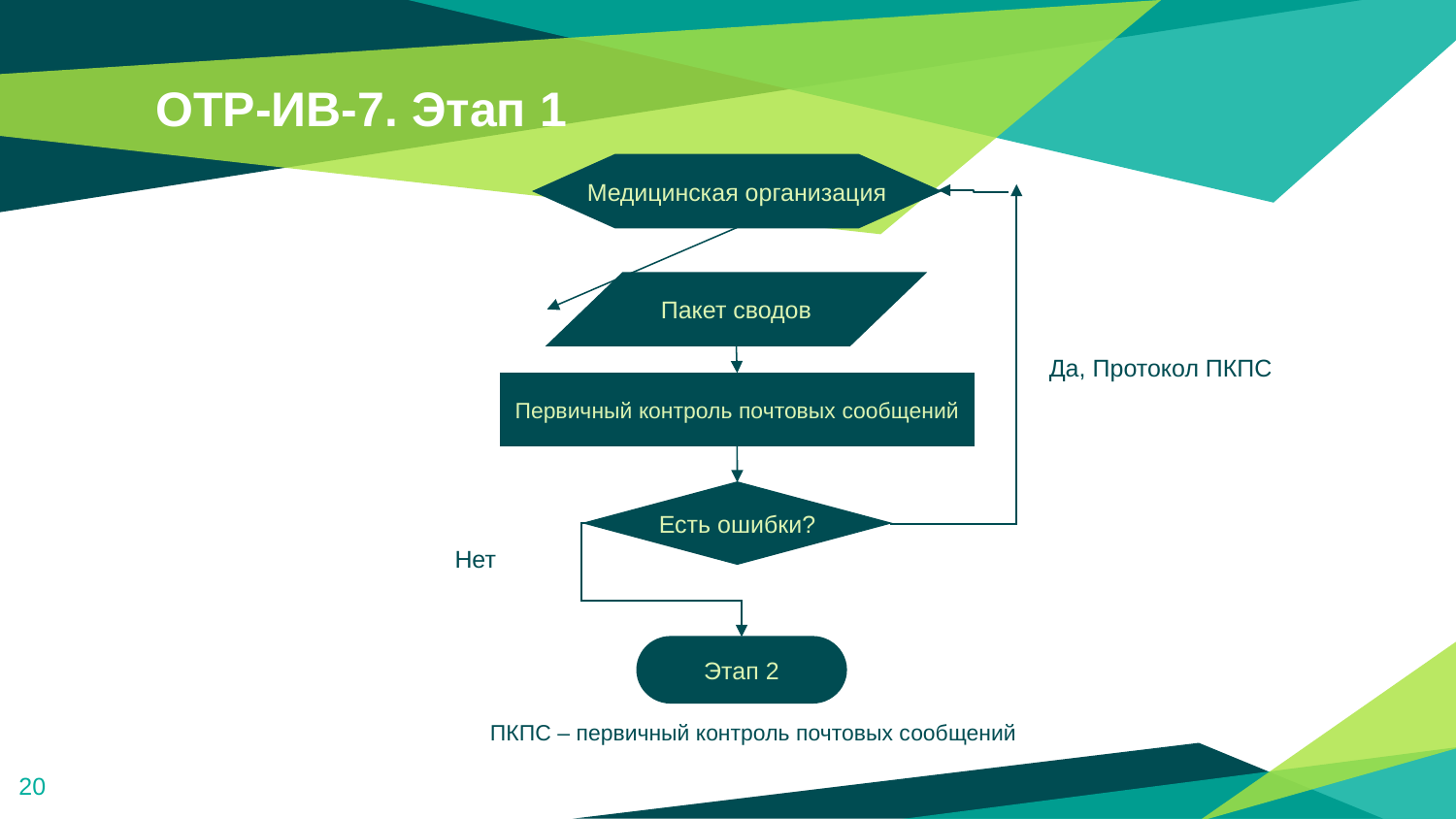

# ОТР-ИВ-7. Этап 1
Медицинская организация
Пакет сводов
Да, Протокол ПКПС
Первичный контроль почтовых сообщений
Есть ошибки?
Нет
Этап 2

ПКПС – первичный контроль почтовых сообщений
20